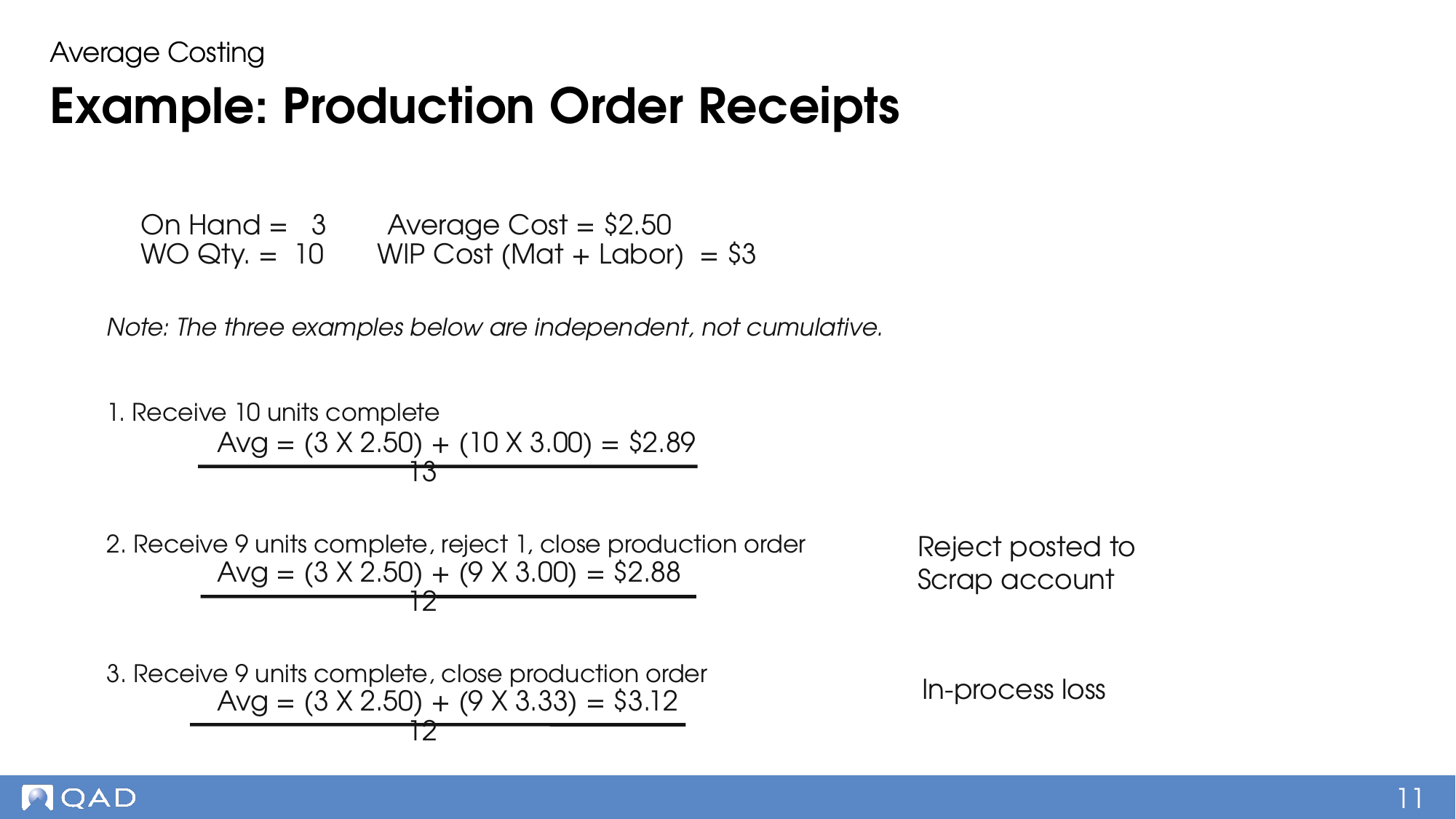

Average Costing
# Example: Production Order Receipts
On Hand =   3        Average Cost = $2.50
WO Qty. =  10       WIP Cost (Mat + Labor)  = $3

Note: The three examples below are independent, not cumulative.

1. Receive 10 units complete
          Avg = (3 X 2.50) + (10 X 3.00) = $2.89
                                   13

2. Receive 9 units complete, reject 1, close production order
          Avg = (3 X 2.50) + (9 X 3.00) = $2.88
                                   12

3. Receive 9 units complete, close production order
          Avg = (3 X 2.50) + (9 X 3.33) = $3.12
                                   12

Reject posted to Scrap account

In-process loss

11